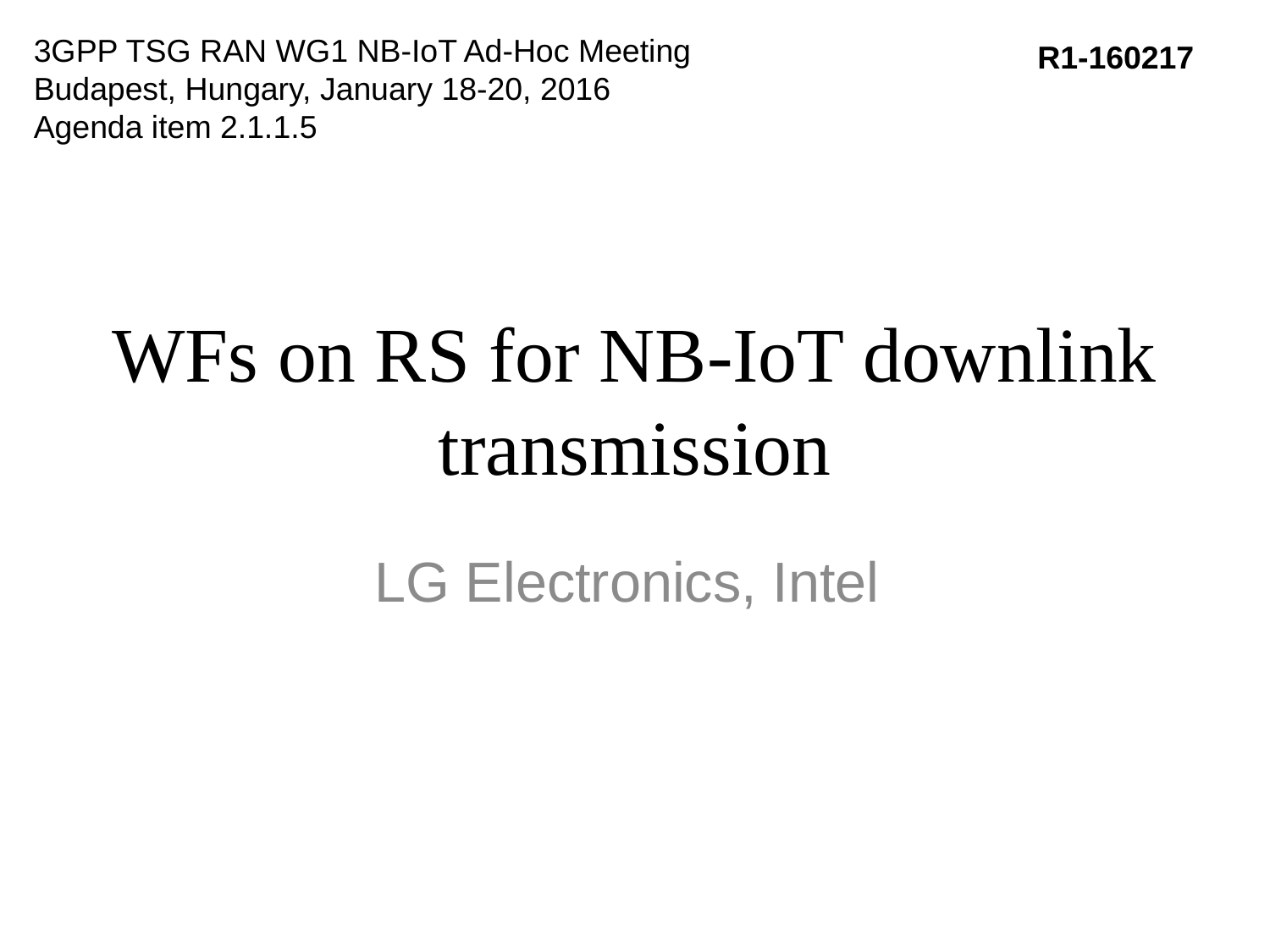

3GPP TSG RAN WG1 NB-IoT Ad-Hoc Meeting
Budapest, Hungary, January 18-20, 2016
Agenda item 2.1.1.5
R1-160217
# WFs on RS for NB-IoT downlink transmission
LG Electronics, Intel